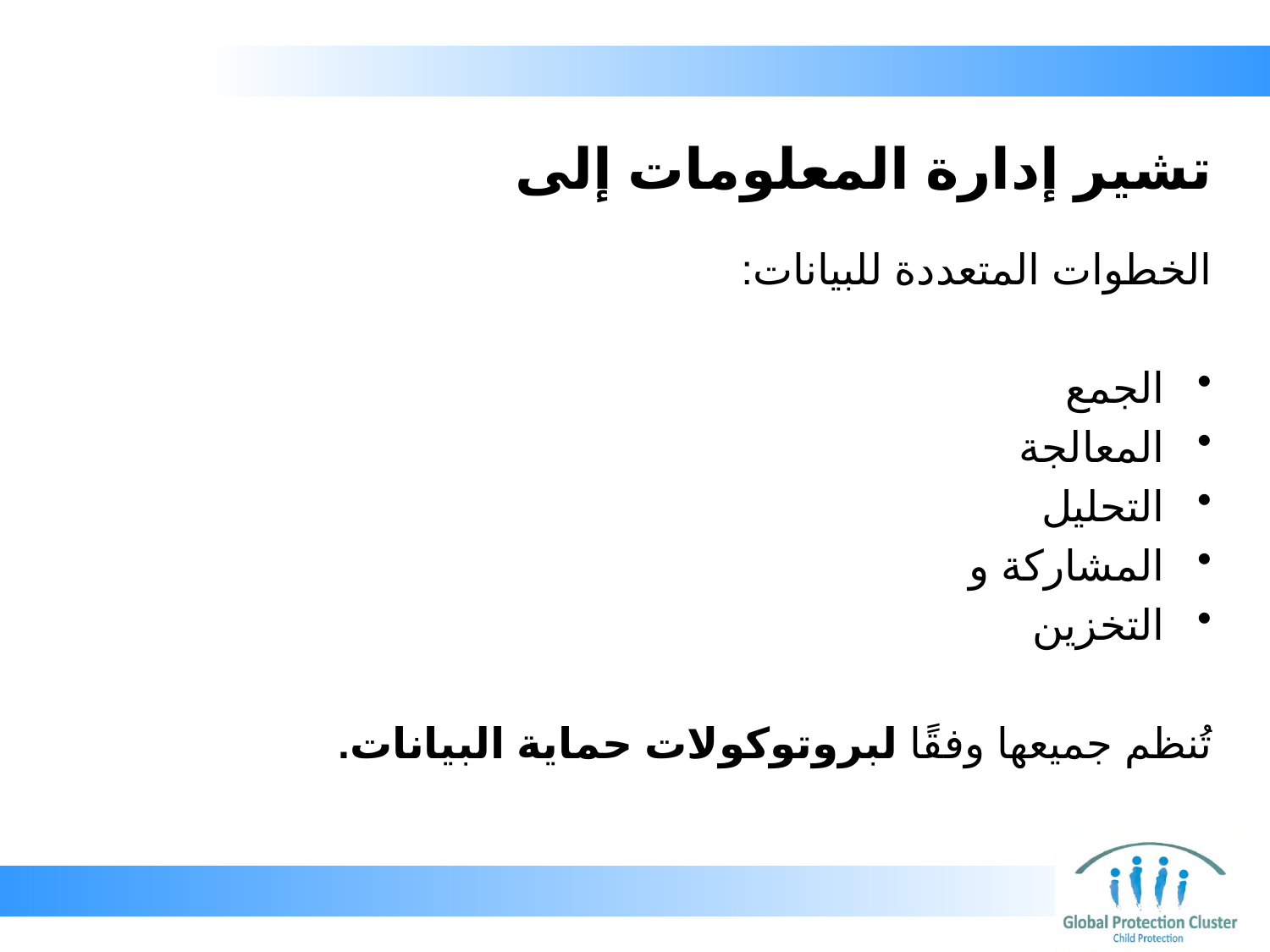

# تشير إدارة المعلومات إلى
الخطوات المتعددة للبيانات:

الجمع
المعالجة
التحليل
المشاركة و
التخزين

تُنظم جميعها وفقًا لبروتوكولات حماية البيانات.